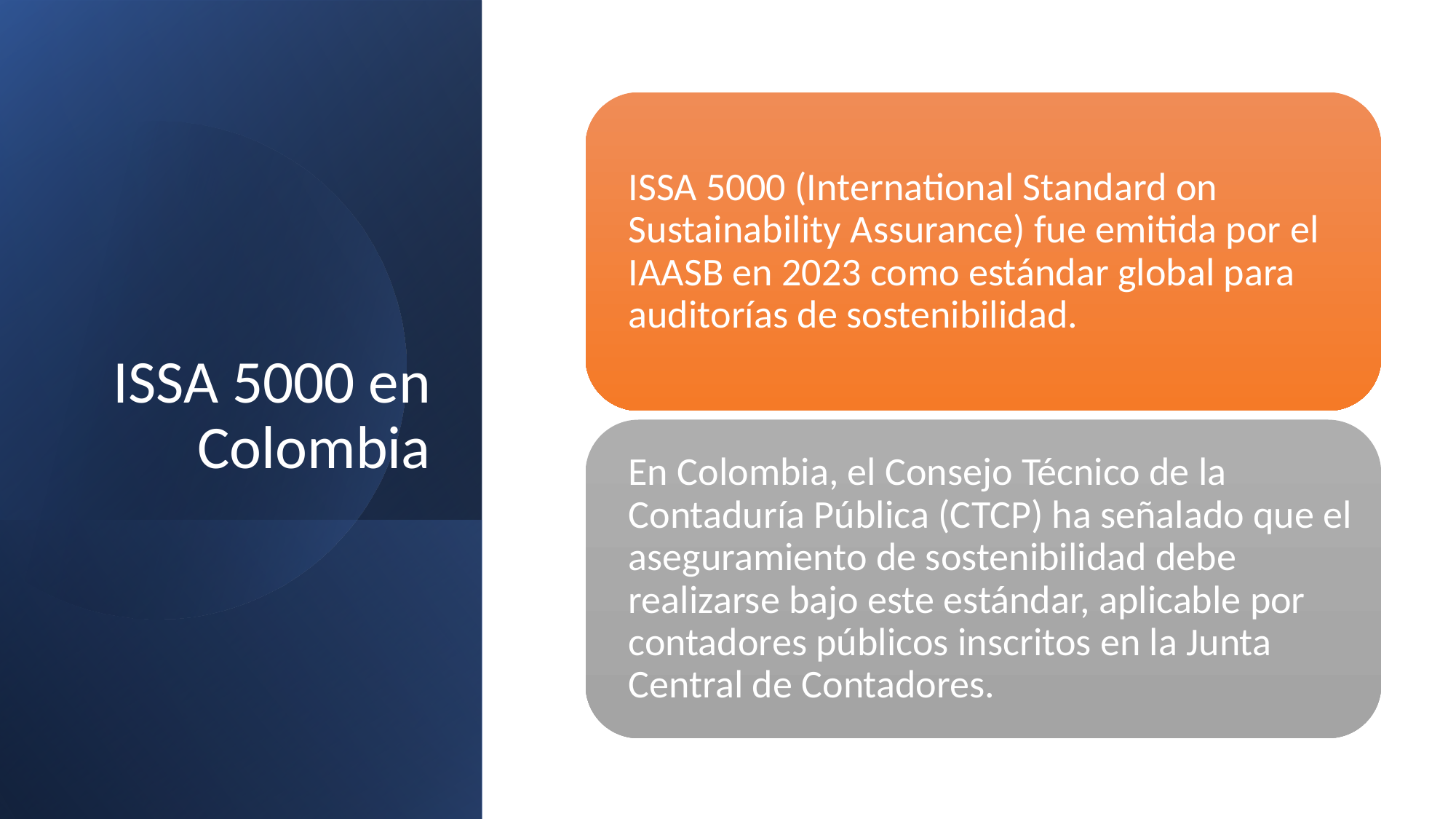

ISSA 5000 (International Standard on Sustainability Assurance) fue emitida por el IAASB en 2023 como estándar global para auditorías de sostenibilidad.
En Colombia, el Consejo Técnico de la Contaduría Pública (CTCP) ha señalado que el aseguramiento de sostenibilidad debe realizarse bajo este estándar, aplicable por contadores públicos inscritos en la Junta Central de Contadores.

# ISSA 5000 en Colombia